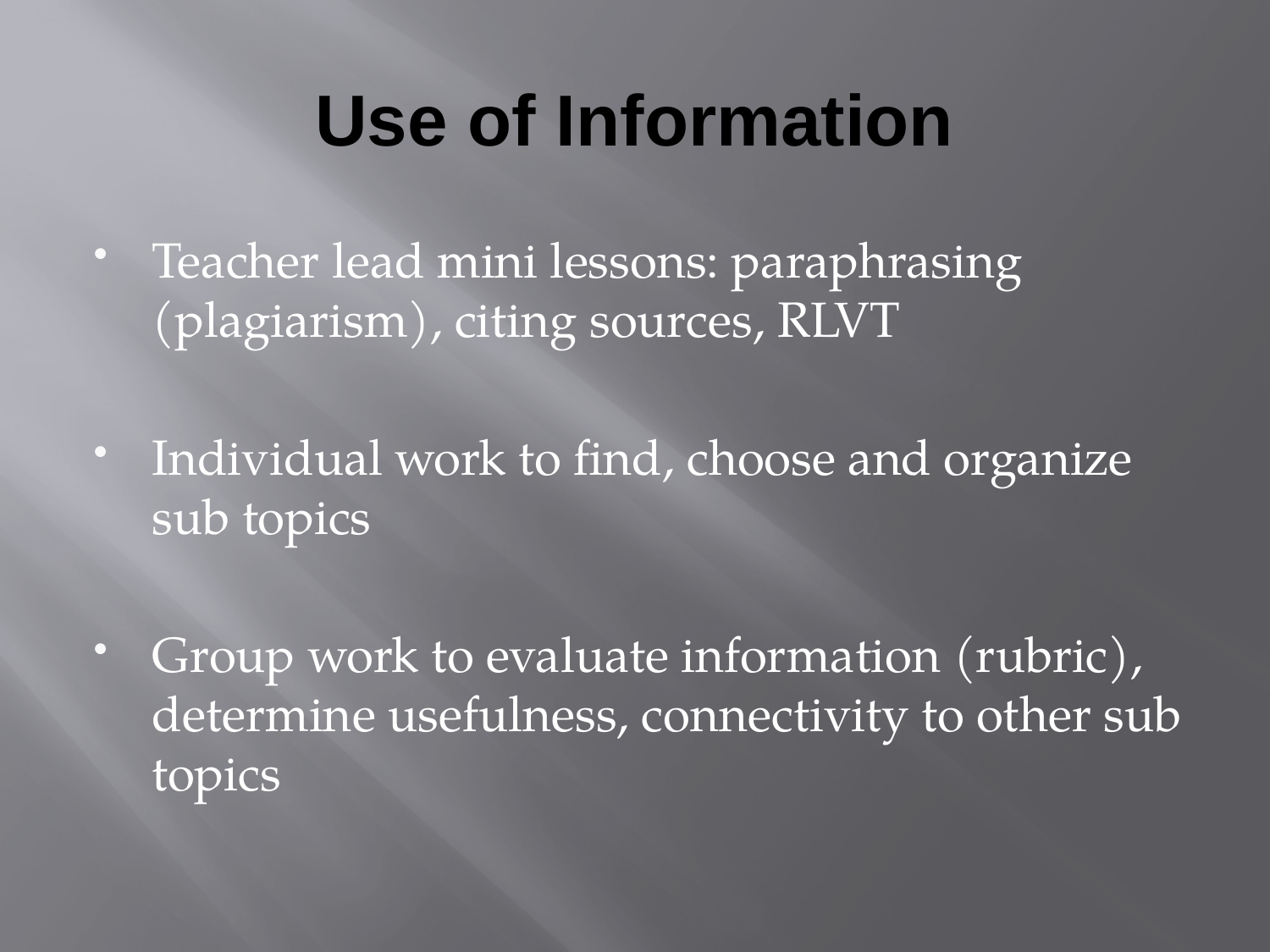

# Use of Information
Teacher lead mini lessons: paraphrasing (plagiarism), citing sources, RLVT

Individual work to find, choose and organize sub topics

Group work to evaluate information (rubric), determine usefulness, connectivity to other sub topics